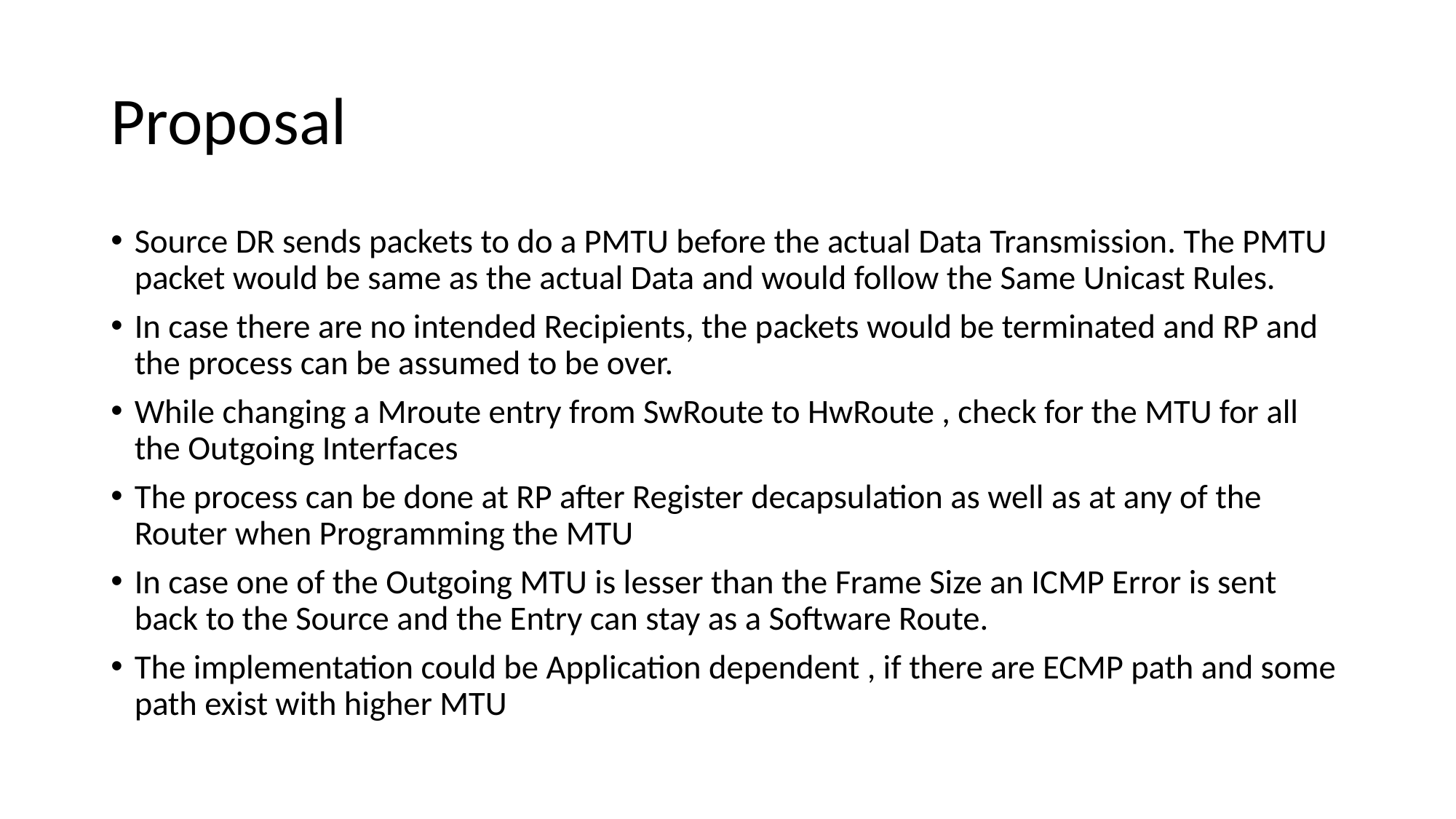

# Proposal
Source DR sends packets to do a PMTU before the actual Data Transmission. The PMTU packet would be same as the actual Data and would follow the Same Unicast Rules.
In case there are no intended Recipients, the packets would be terminated and RP and the process can be assumed to be over.
While changing a Mroute entry from SwRoute to HwRoute , check for the MTU for all the Outgoing Interfaces
The process can be done at RP after Register decapsulation as well as at any of the Router when Programming the MTU
In case one of the Outgoing MTU is lesser than the Frame Size an ICMP Error is sent back to the Source and the Entry can stay as a Software Route.
The implementation could be Application dependent , if there are ECMP path and some path exist with higher MTU